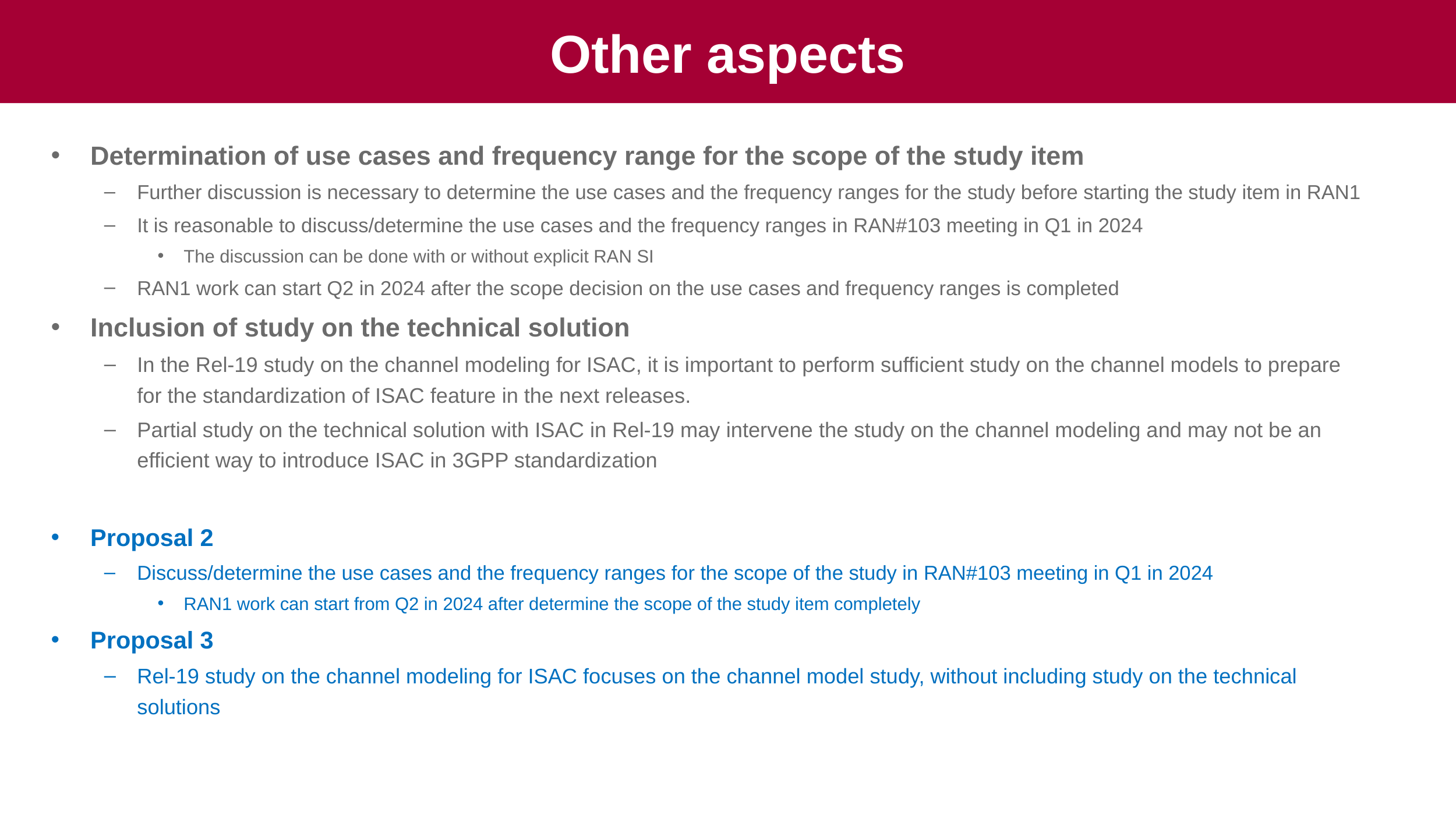

# Other aspects
Determination of use cases and frequency range for the scope of the study item
Further discussion is necessary to determine the use cases and the frequency ranges for the study before starting the study item in RAN1
It is reasonable to discuss/determine the use cases and the frequency ranges in RAN#103 meeting in Q1 in 2024
The discussion can be done with or without explicit RAN SI
RAN1 work can start Q2 in 2024 after the scope decision on the use cases and frequency ranges is completed
Inclusion of study on the technical solution
In the Rel-19 study on the channel modeling for ISAC, it is important to perform sufficient study on the channel models to prepare for the standardization of ISAC feature in the next releases.
Partial study on the technical solution with ISAC in Rel-19 may intervene the study on the channel modeling and may not be an efficient way to introduce ISAC in 3GPP standardization

Proposal 2
Discuss/determine the use cases and the frequency ranges for the scope of the study in RAN#103 meeting in Q1 in 2024
RAN1 work can start from Q2 in 2024 after determine the scope of the study item completely
Proposal 3
Rel-19 study on the channel modeling for ISAC focuses on the channel model study, without including study on the technical solutions